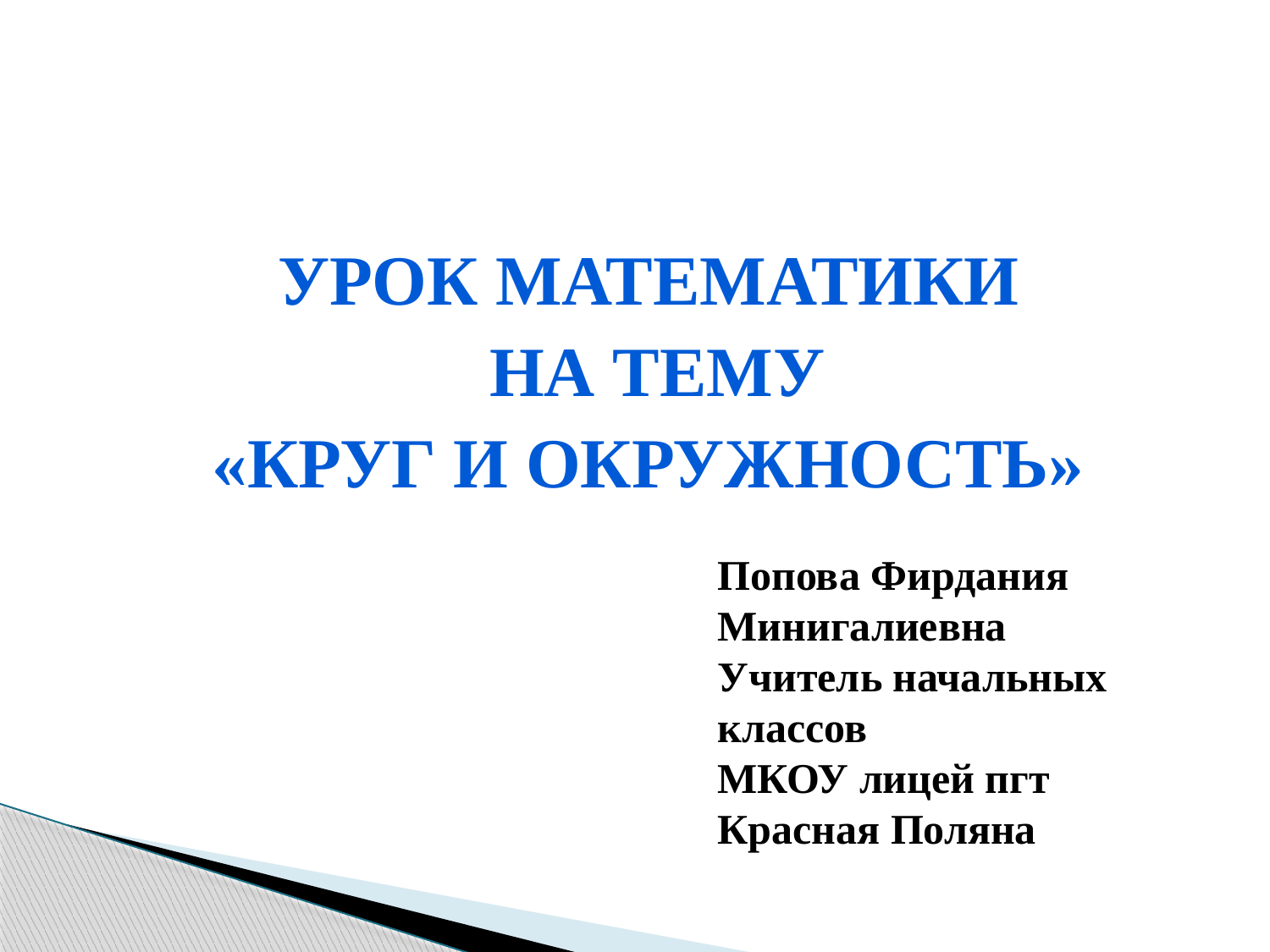

УРОК МАТЕМАТИКИ
 НА ТЕМУ
«круг и окружность»
# Попова Фирдания Минигалиевна Учитель начальных классов МКОУ лицей пгт Красная Поляна